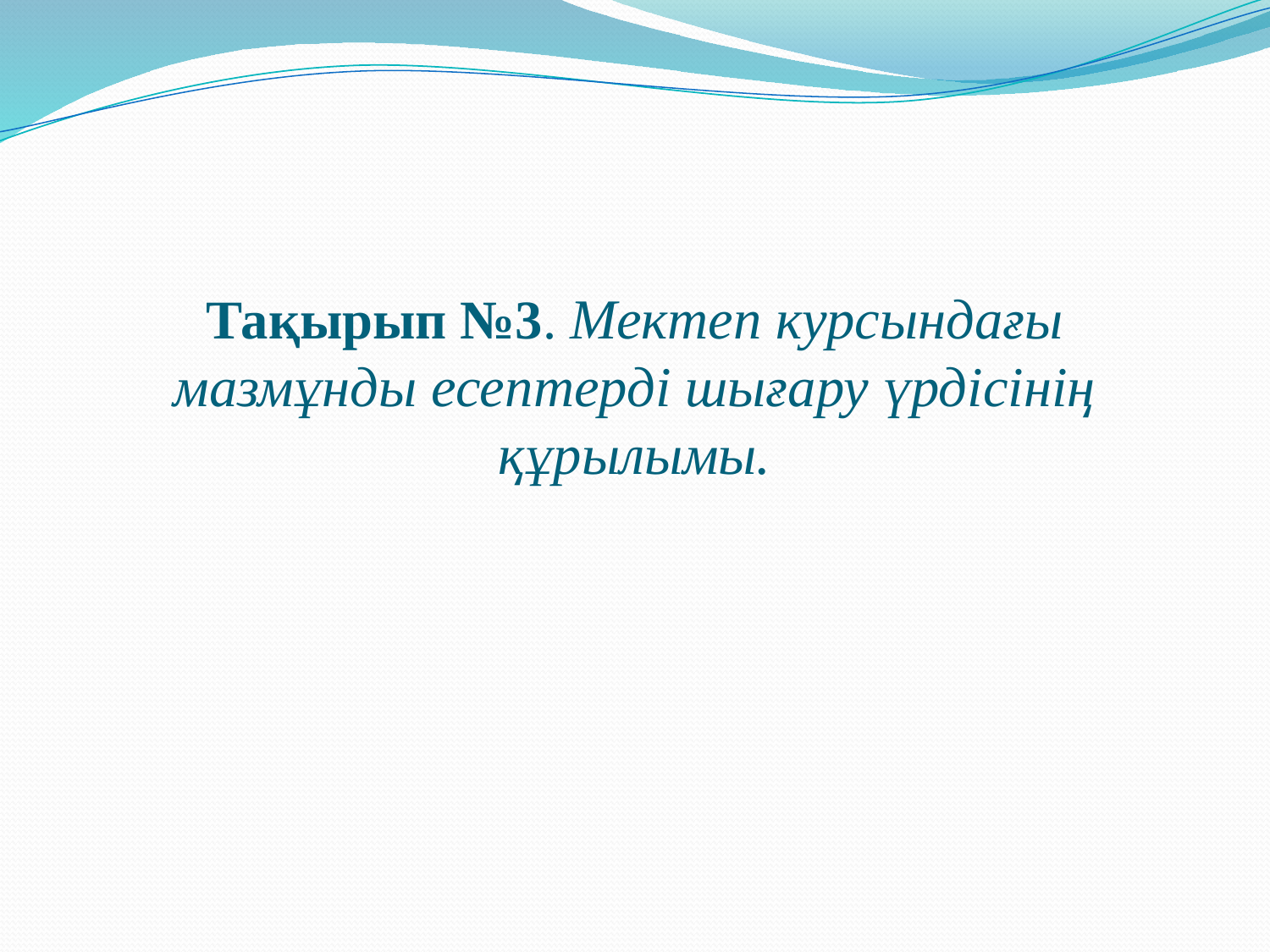

# Тақырып №3. Мектеп курсындағы мазмұнды есептерді шығару үрдісінің құрылымы.